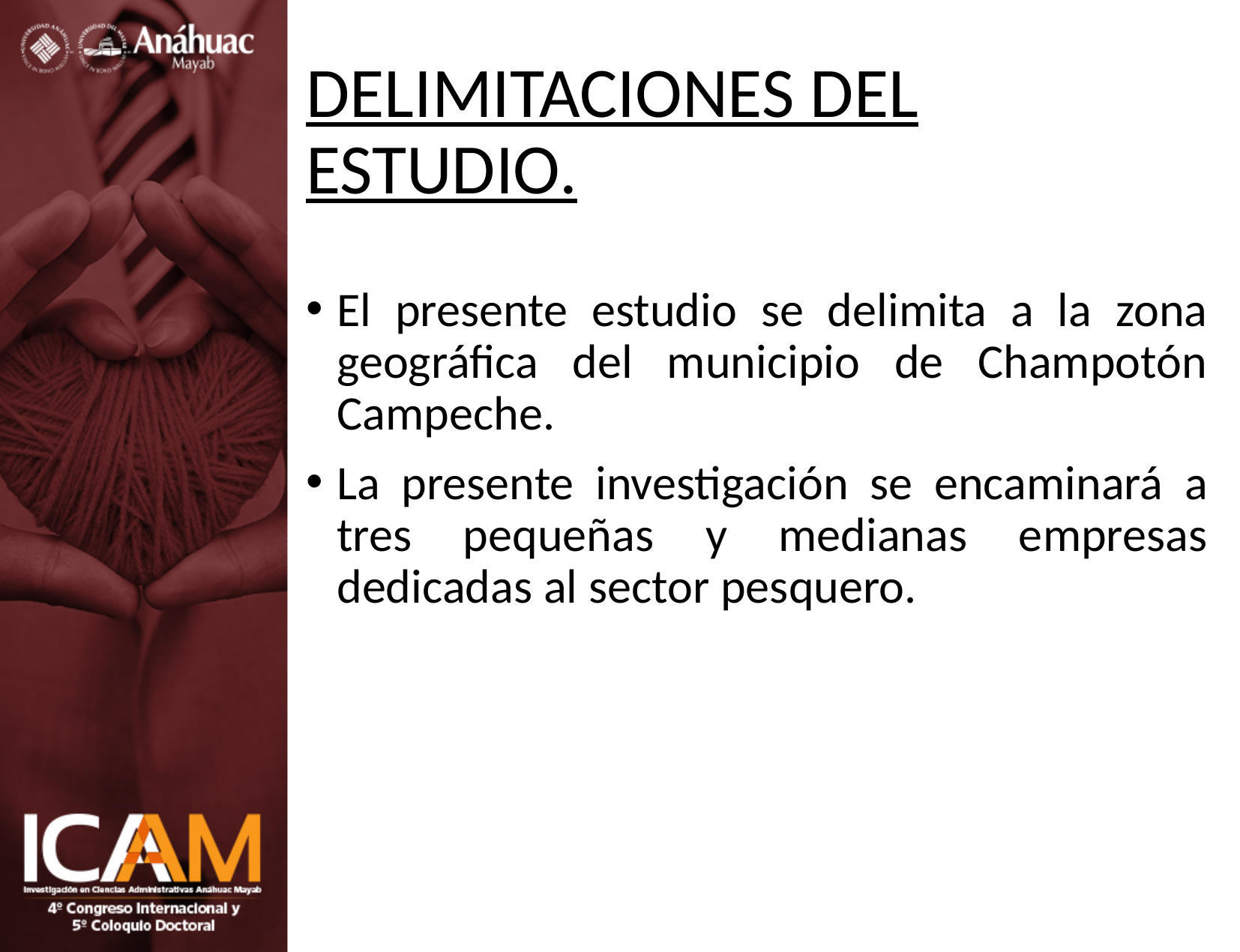

# DELIMITACIONES DEL ESTUDIO.
El presente estudio se delimita a la zona geográfica del municipio de Champotón Campeche.
La presente investigación se encaminará a tres pequeñas y medianas empresas dedicadas al sector pesquero.